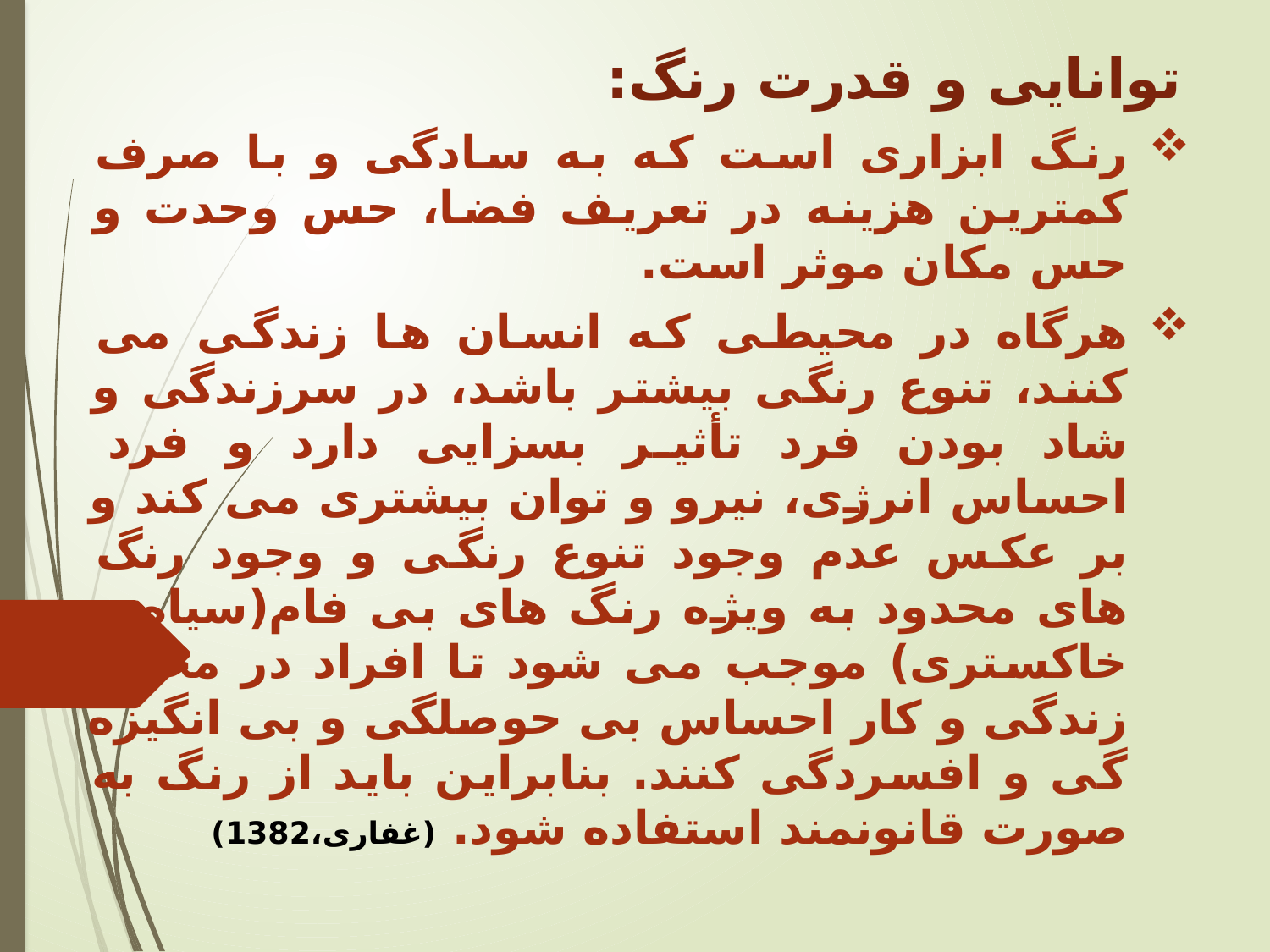

توانایی و قدرت رنگ:
رنگ ابزاری است که به سادگی و با صرف کمترین هزینه در تعریف فضا، حس وحدت و حس مکان موثر است.
هرگاه در محیطی که انسان ها زندگی می کنند، تنوع رنگی بیشتر باشد، در سرزندگی و شاد بودن فرد تأثیر بسزایی دارد و فرد احساس انرژی، نیرو و توان بیشتری می کند و بر عکس عدم وجود تنوع رنگی و وجود رنگ های محدود به ویژه رنگ های بی فام(سیاه و خاکستری) موجب می شود تا افراد در محیط زندگی و کار احساس بی حوصلگی و بی انگیزه گی و افسردگی کنند. بنابراین باید از رنگ به صورت قانونمند استفاده شود. (غفاری،1382)